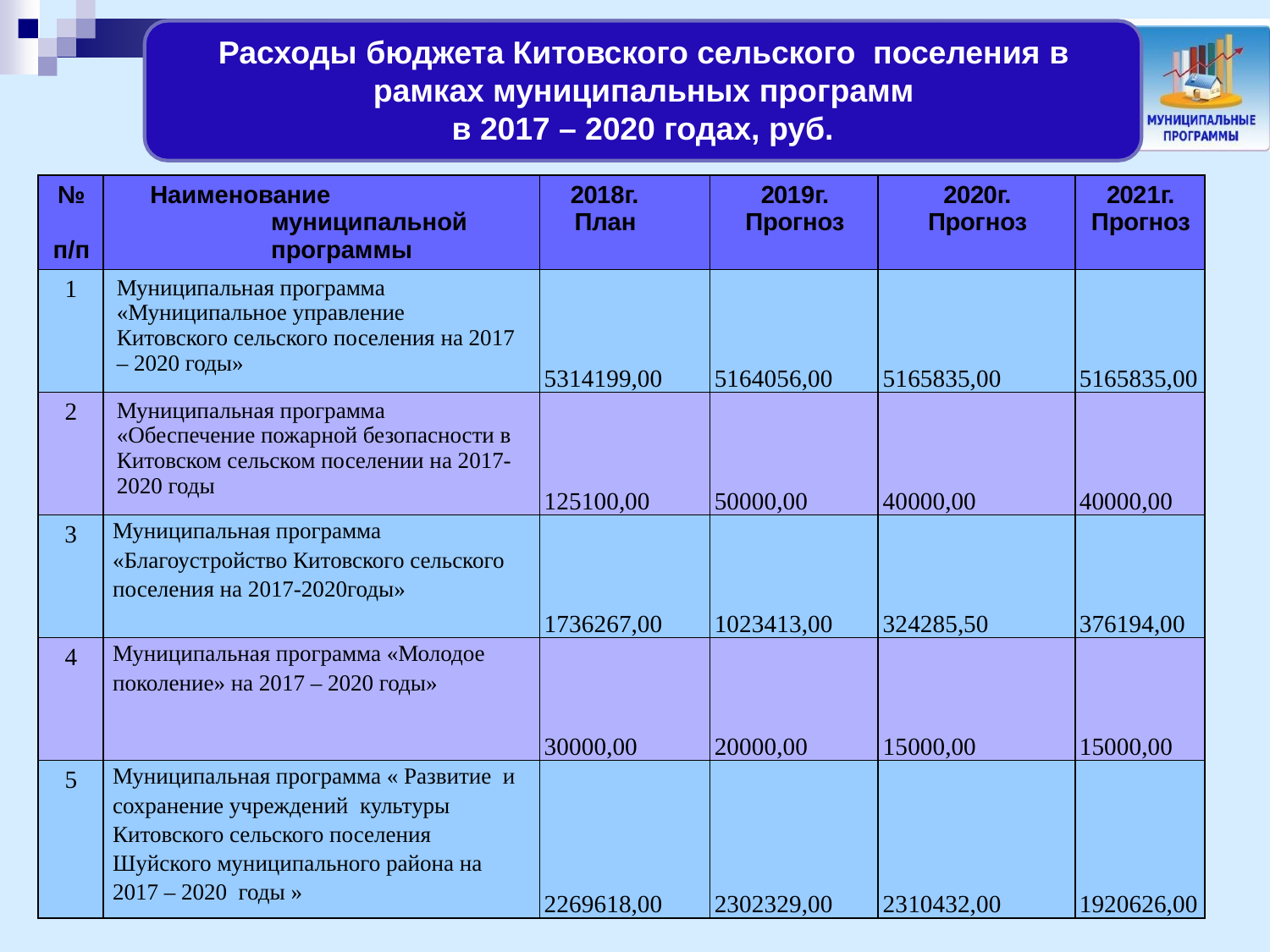

Расходы бюджета Китовского сельского  поселения в рамках муниципальных программ
в 2017 – 2020 годах, руб.

| № п/п | Наименование муниципальной программы | 2018г. План | 2019г. Прогноз | 2020г. Прогноз | 2021г. Прогноз |
| --- | --- | --- | --- | --- | --- |
| 1 | Муниципальная программа «Муниципальное управление Китовского сельского поселения на 2017 – 2020 годы» | 5314199,00 | 5164056,00 | 5165835,00 | 5165835,00 |
| 2 | Муниципальная программа «Обеспечение пожарной безопасности в Китовском сельском поселении на 2017-2020 годы | 125100,00 | 50000,00 | 40000,00 | 40000,00 |
| 3 | Муниципальная программа «Благоустройство Китовского сельского поселения на 2017-2020годы» | 1736267,00 | 1023413,00 | 324285,50 | 376194,00 |
| 4 | Муниципальная программа «Молодое поколение» на 2017 – 2020 годы» | 30000,00 | 20000,00 | 15000,00 | 15000,00 |
| 5 | Муниципальная программа « Развитие и сохранение учреждений культуры Китовского сельского поселения Шуйского муниципального района на 2017 – 2020 годы » | 2269618,00 | 2302329,00 | 2310432,00 | 1920626,00 |